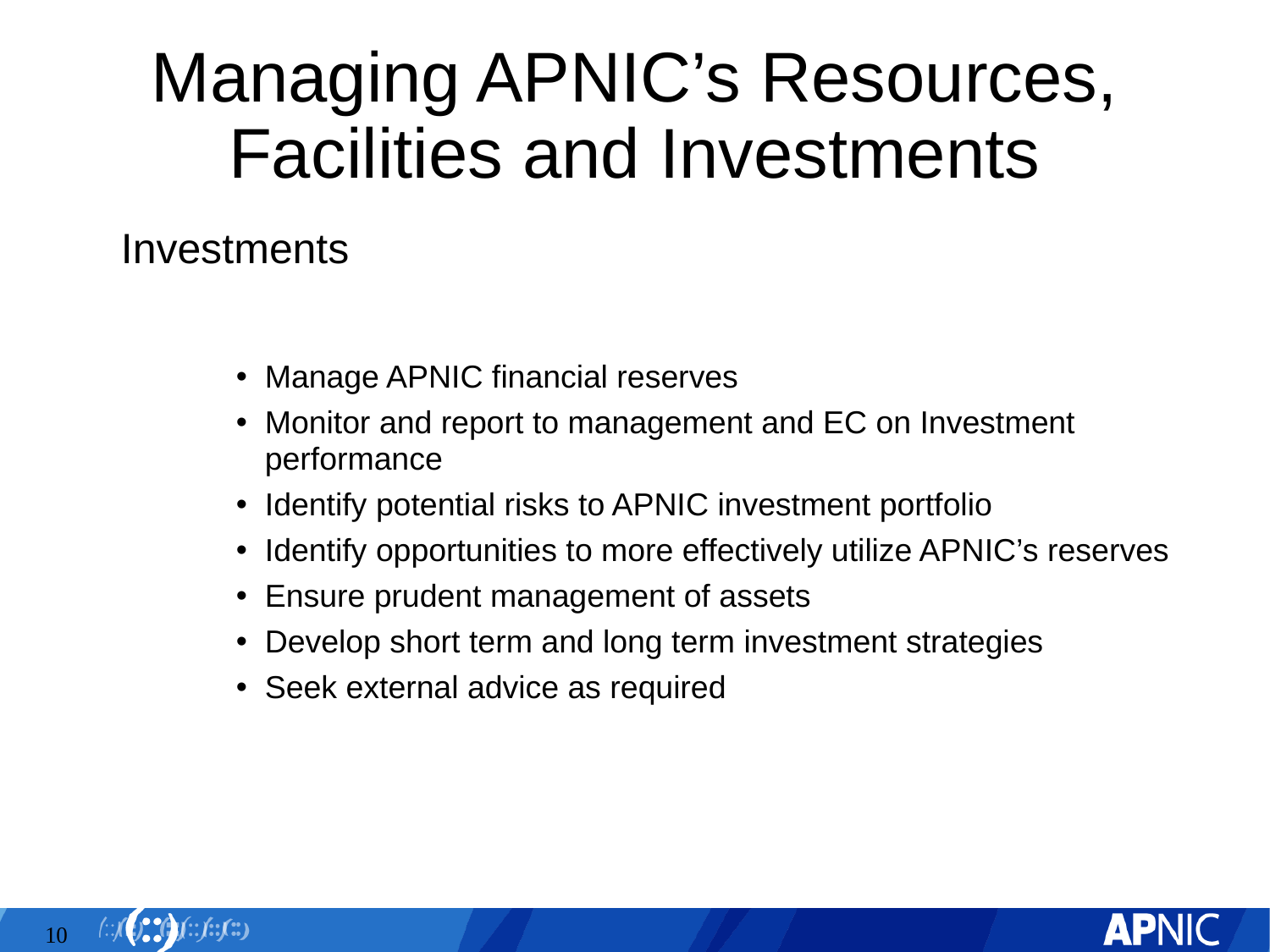

# Managing APNIC’s Resources, Facilities and Investments
Investments

Manage APNIC financial reserves
Monitor and report to management and EC on Investment performance
Identify potential risks to APNIC investment portfolio
Identify opportunities to more effectively utilize APNIC’s reserves
Ensure prudent management of assets
Develop short term and long term investment strategies
Seek external advice as required

10